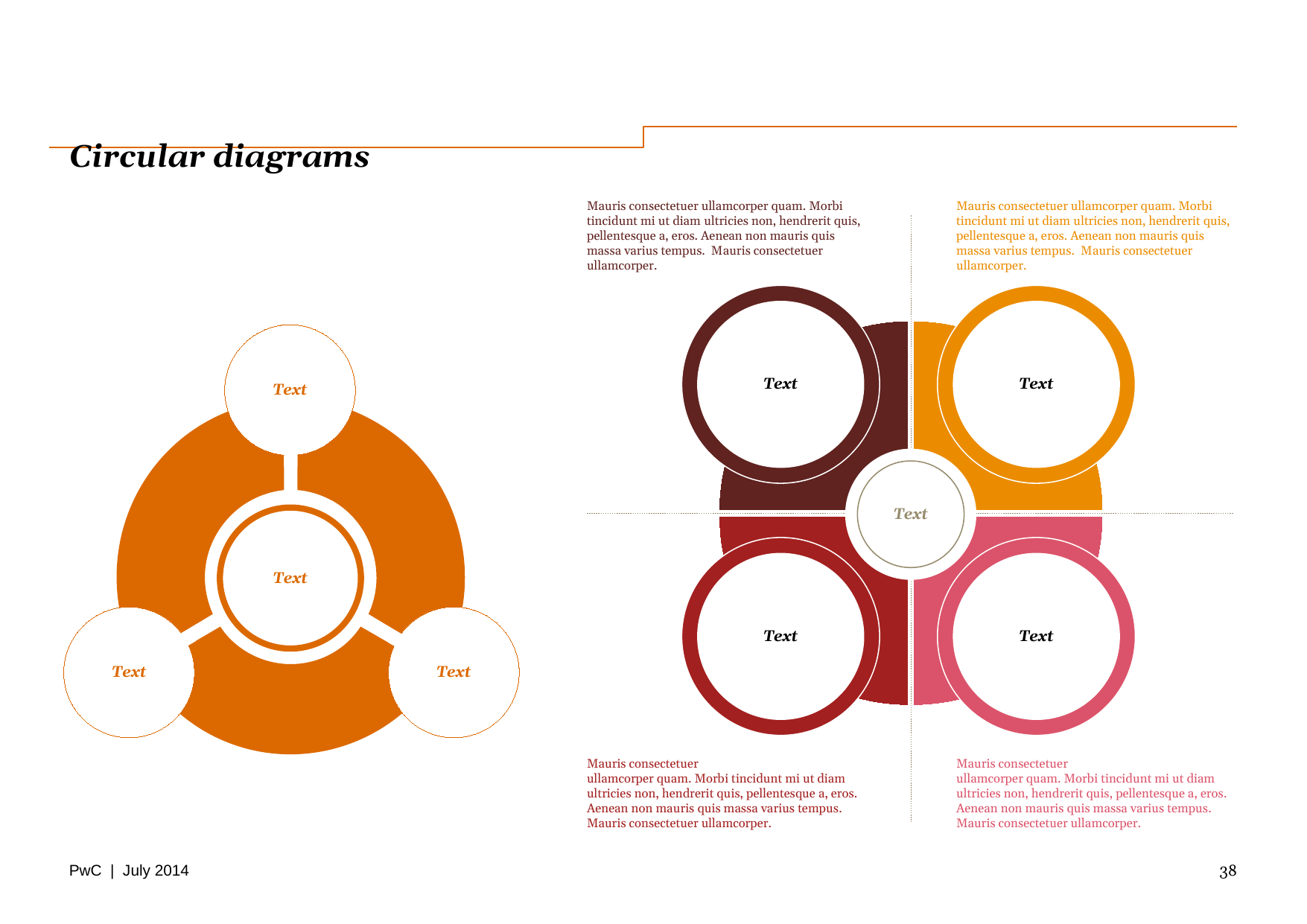

# Circular diagrams
Mauris consectetuer ullamcorper quam. Morbi tincidunt mi ut diam ultricies non, hendrerit quis, pellentesque a, eros. Aenean non mauris quis massa varius tempus.  Mauris consectetuer ullamcorper.
Mauris consectetuer ullamcorper quam. Morbi tincidunt mi ut diam ultricies non, hendrerit quis, pellentesque a, eros. Aenean non mauris quis massa varius tempus.  Mauris consectetuer ullamcorper.

Text
Text

Text

Text
Text
Text

Text
Text
Text

Mauris consectetuer
ullamcorper quam. Morbi tincidunt mi ut diam ultricies non, hendrerit quis, pellentesque a, eros. Aenean non mauris quis massa varius tempus.  Mauris consectetuer ullamcorper.
Mauris consectetuer
ullamcorper quam. Morbi tincidunt mi ut diam ultricies non, hendrerit quis, pellentesque a, eros. Aenean non mauris quis massa varius tempus.  Mauris consectetuer ullamcorper.
38